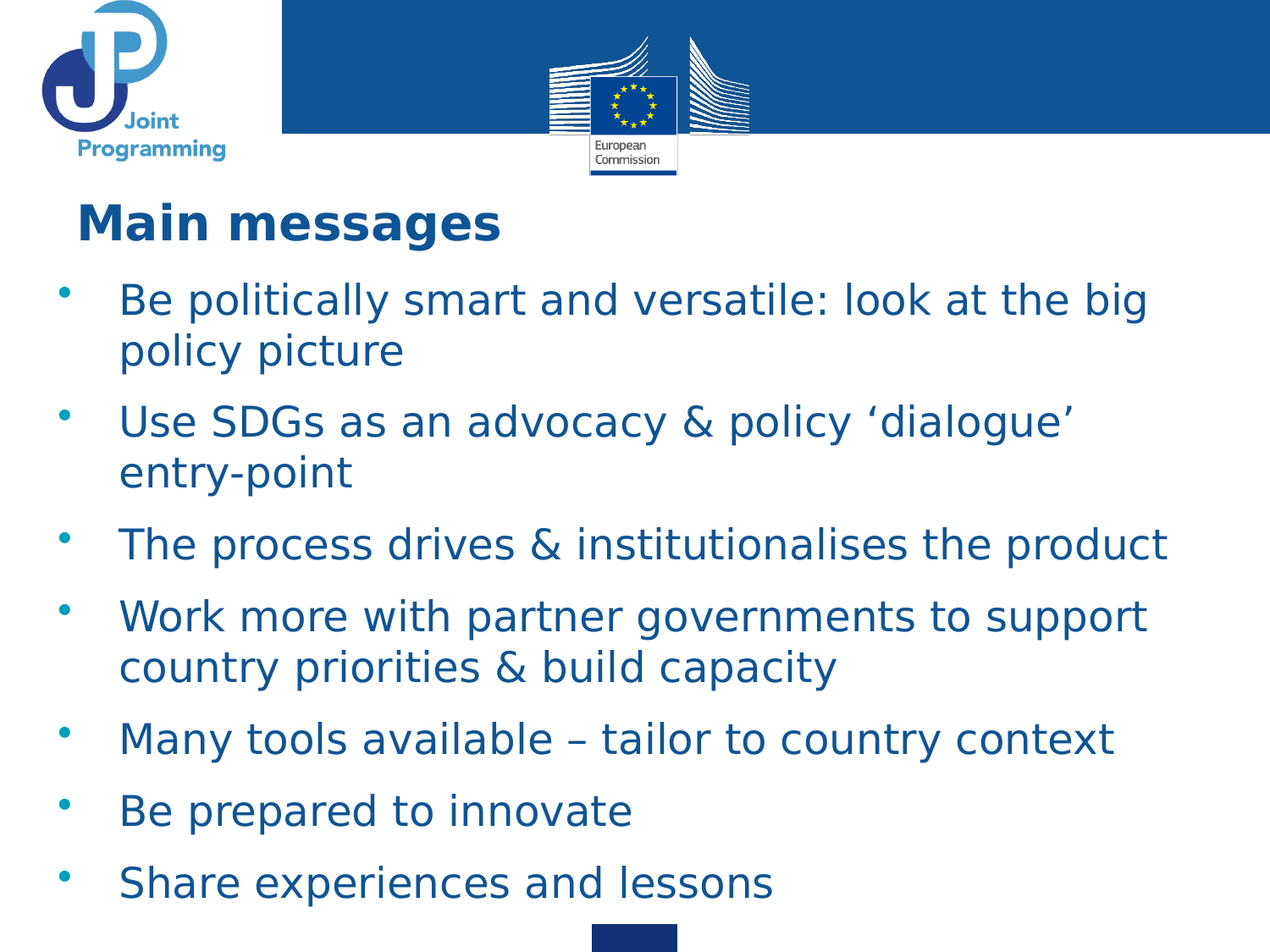

# Main messages
Be politically smart and versatile: look at the big policy picture
Use SDGs as an advocacy & policy ‘dialogue’ entry-point
The process drives & institutionalises the product
Work more with partner governments to support country priorities & build capacity
Many tools available – tailor to country context
Be prepared to innovate
Share experiences and lessons